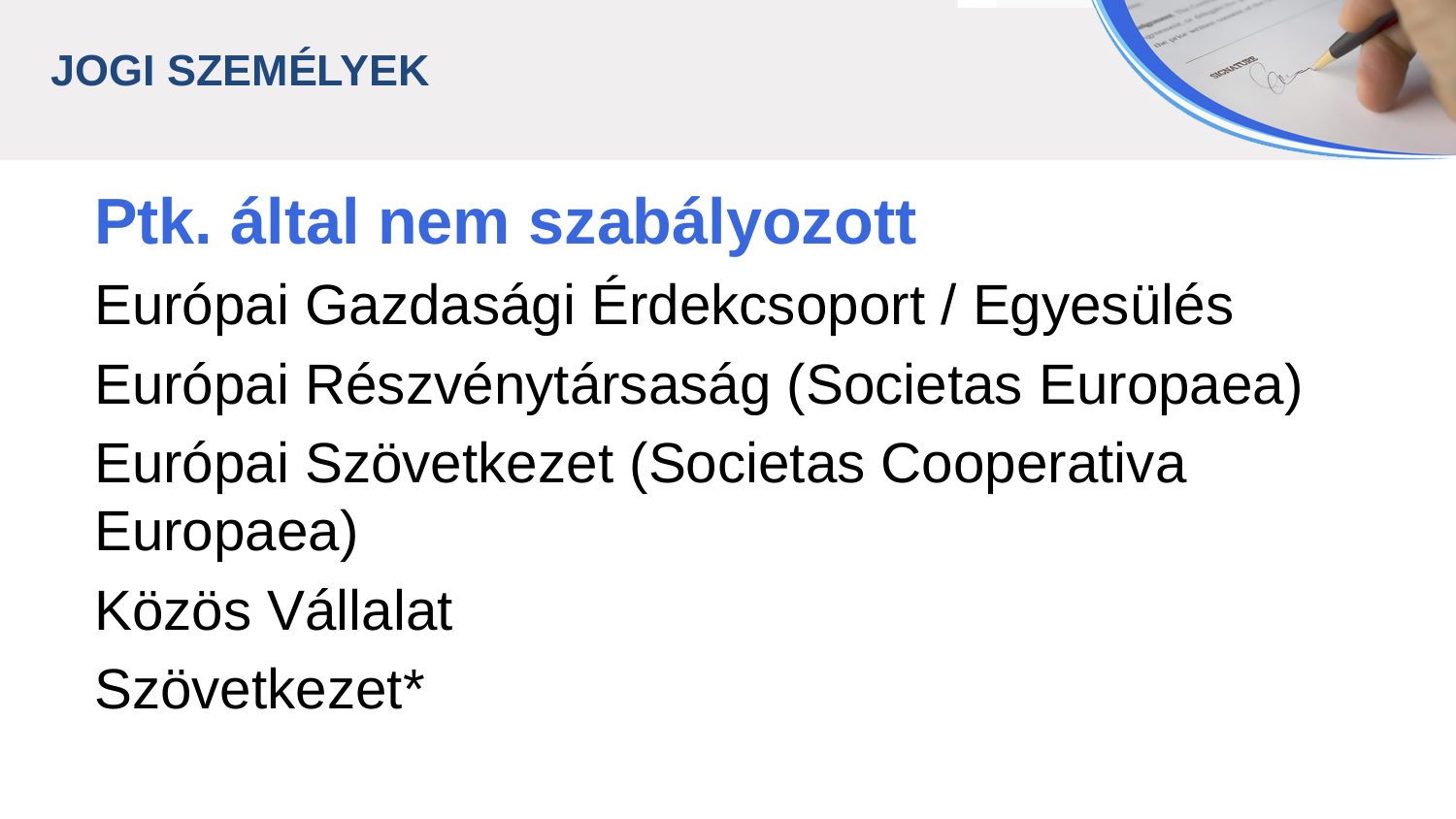

JOGI SZEMÉLYEK

Ptk. által nem szabályozott
Európai Gazdasági Érdekcsoport / Egyesülés
Európai Részvénytársaság (Societas Europaea)
Európai Szövetkezet (Societas Cooperativa
Europaea)
Közös Vállalat
Szövetkezet*